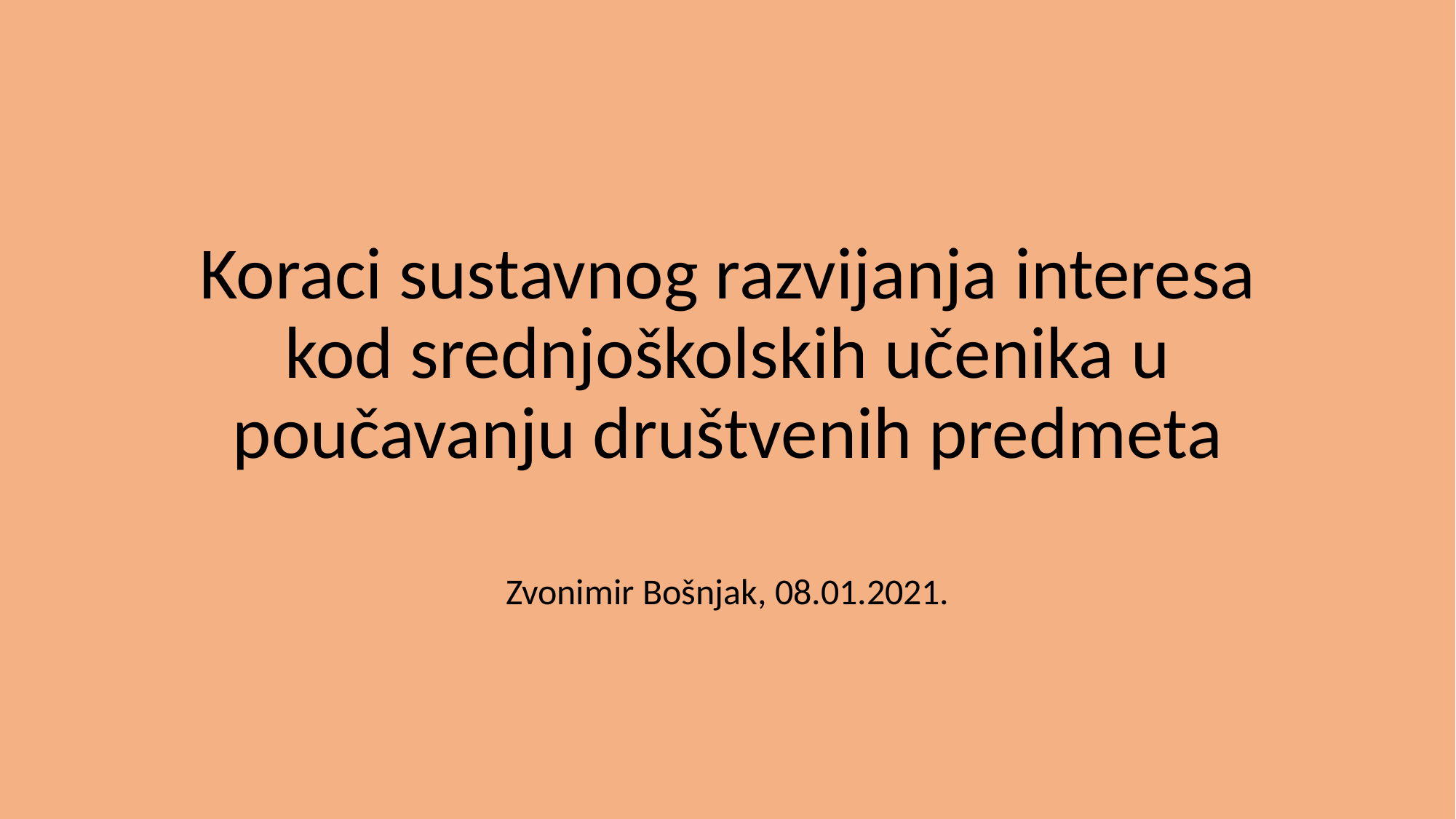

# Koraci sustavnog razvijanja interesa kod srednjoškolskih učenika u poučavanju društvenih predmeta
Zvonimir Bošnjak, 08.01.2021.